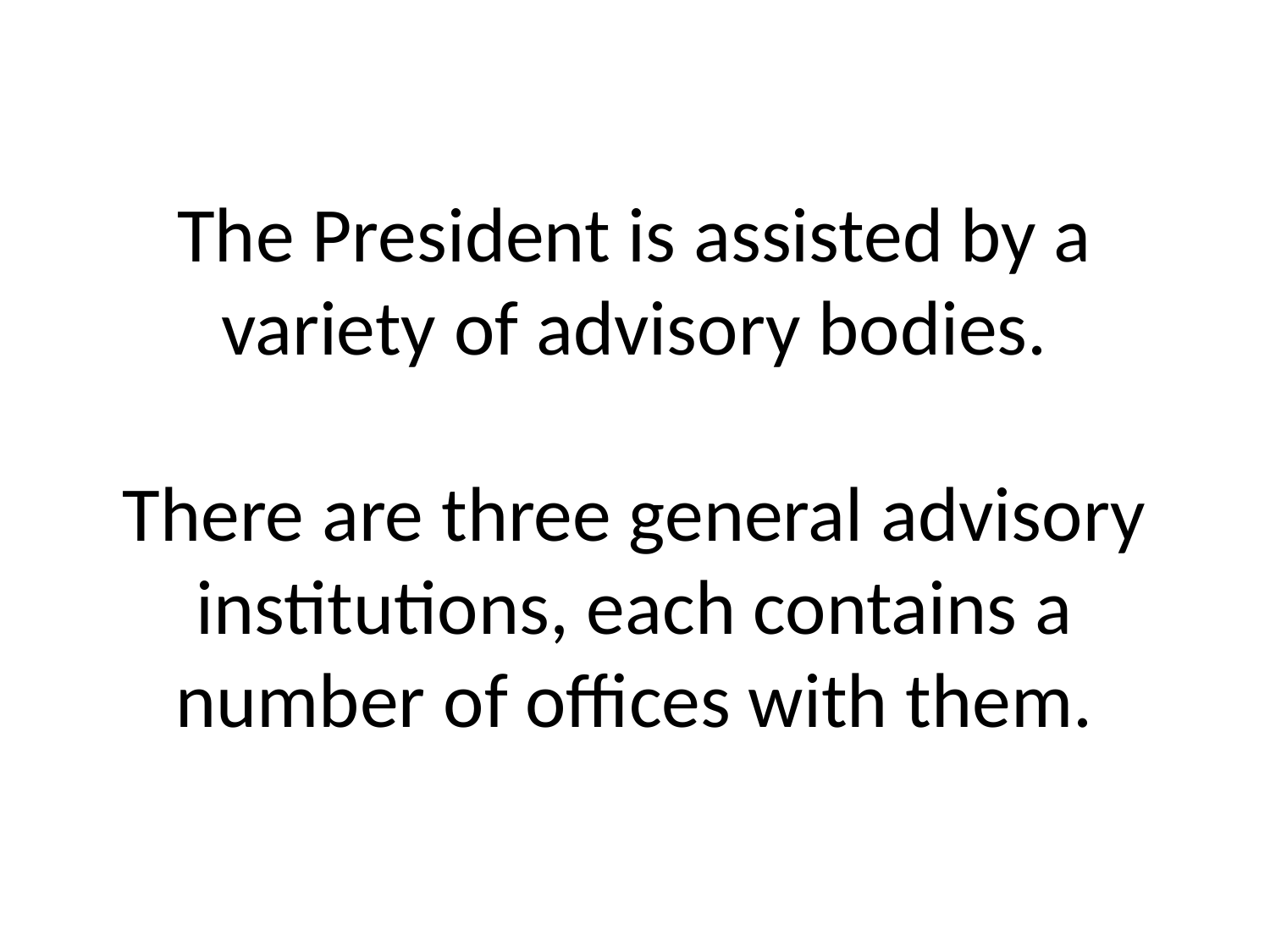

# The President is assisted by a variety of advisory bodies. There are three general advisory institutions, each contains a number of offices with them.